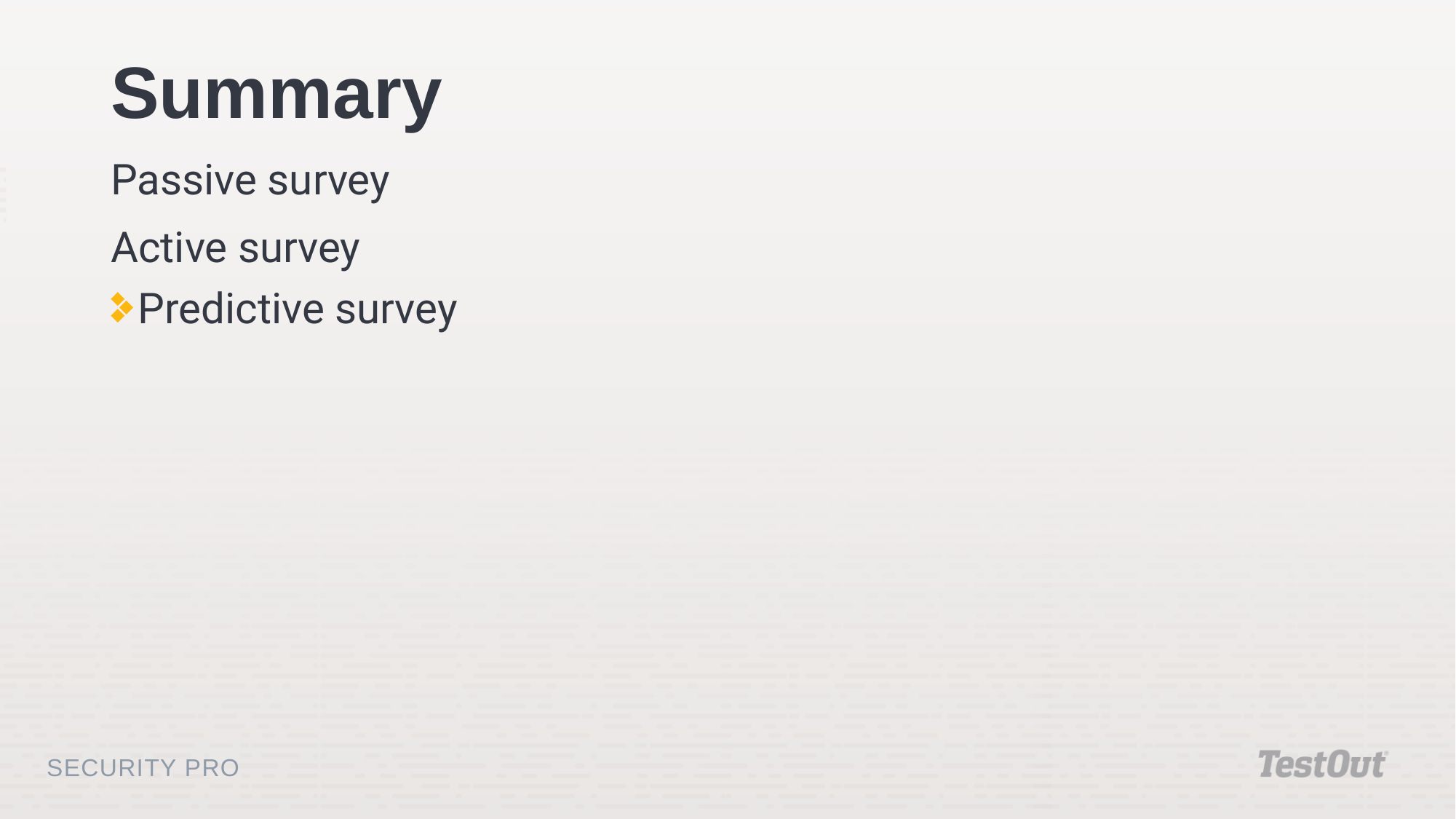

# Summary
Passive survey
Active survey
Predictive survey
Security Pro